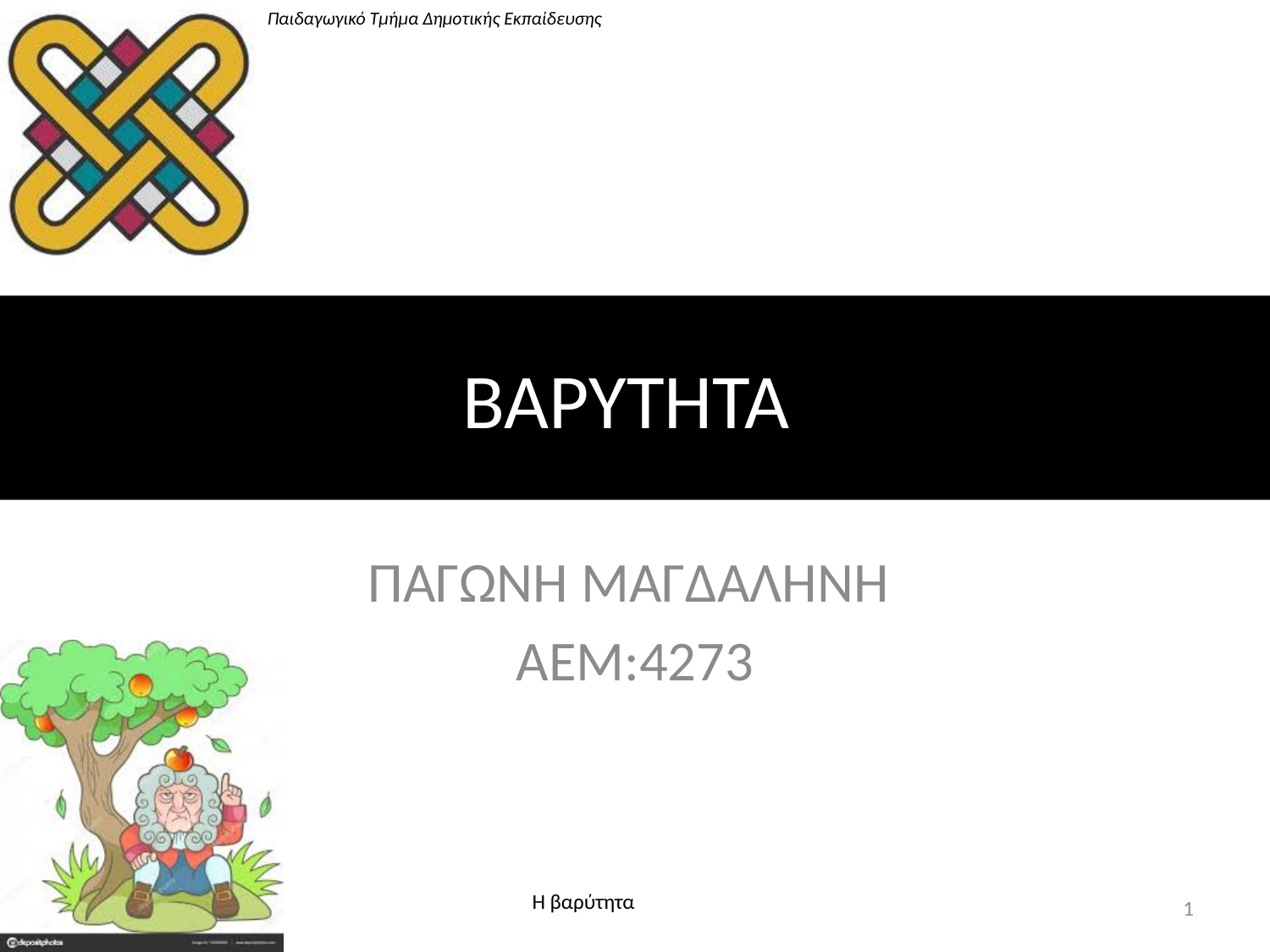

Παιδαγωγικό Τμήμα Δημοτικής Εκπαίδευσης
# ΒΑΡΥΤΗΤΑ
ΠΑΓΩΝΗ ΜΑΓΔΑΛΗΝΗ
ΑΕΜ:4273
Η βαρύτητα
1